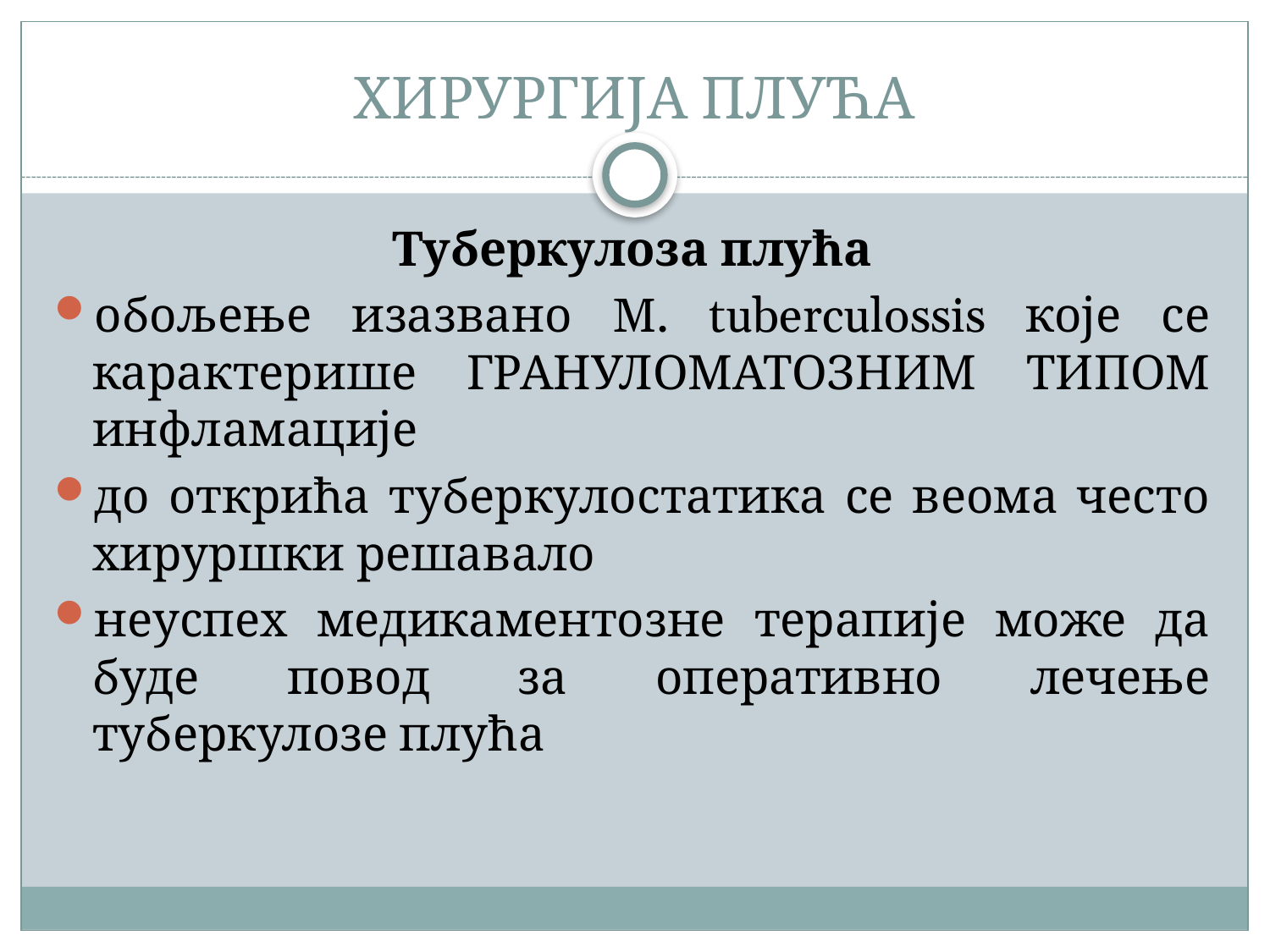

# ХИРУРГИЈА ПЛУЋА
Туберкулоза плућа
обољење изазвано M. tuberculossis које се карактерише ГРАНУЛОМАТОЗНИМ ТИПОМ инфламације
до открића туберкулостатика се веома често хируршки решавало
неуспех медикаментозне терапије може да буде повод за оперативно лечење туберкулозе плућа